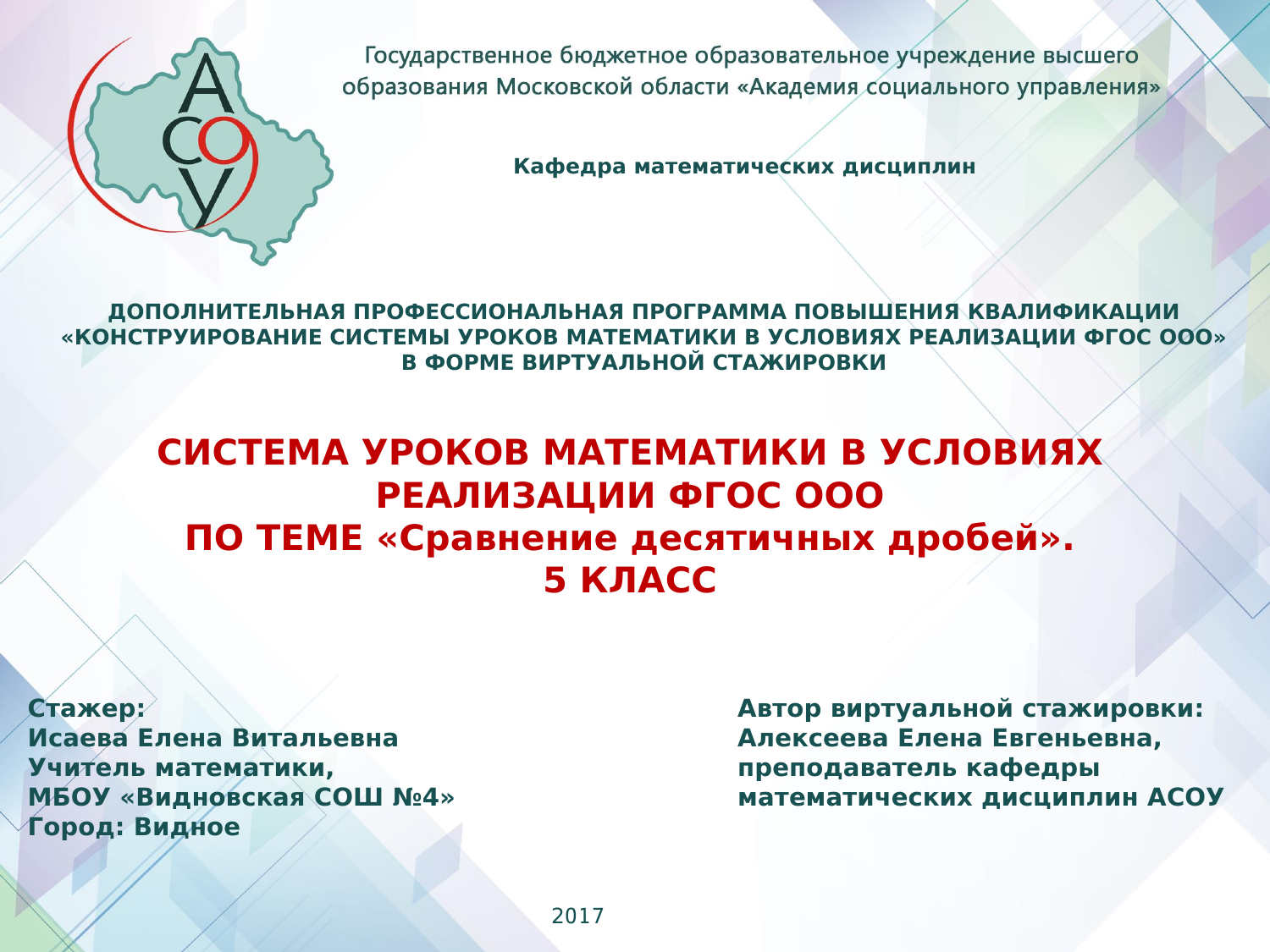

Кафедра математических дисциплин
# ДОПОЛНИТЕЛЬНАЯ ПРОФЕССИОНАЛЬНАЯ ПРОГРАММА ПОВЫШЕНИЯ КВАЛИФИКАЦИИ «КОНСТРУИРОВАНИЕ СИСТЕМЫ УРОКОВ МАТЕМАТИКИ В УСЛОВИЯХ РЕАЛИЗАЦИИ ФГОС ООО» В ФОРМЕ ВИРТУАЛЬНОЙ СТАЖИРОВКИ
СИСТЕМА УРОКОВ МАТЕМАТИКИ В УСЛОВИЯХ РЕАЛИЗАЦИИ ФГОС ООО
ПО ТЕМЕ «Сравнение десятичных дробей».
5 КЛАСС

Стажер:
Исаева Елена Витальевна
Учитель математики,
МБОУ «Видновская СОШ №4»
Город: Видное
Автор виртуальной стажировки:
Алексеева Елена Евгеньевна,
преподаватель кафедры
математических дисциплин АСОУ
2017